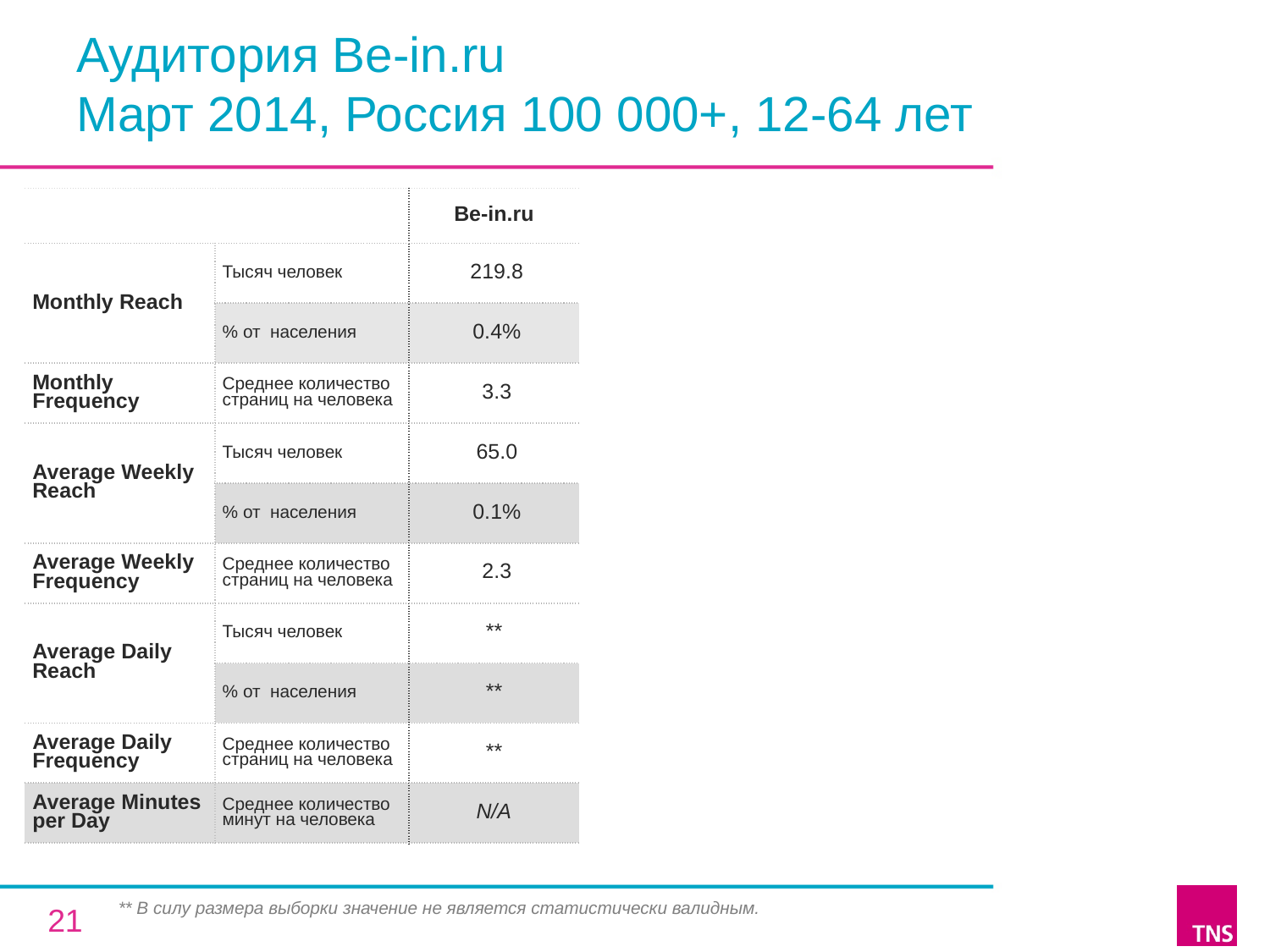

# Аудитория Be-in.ru Март 2014, Россия 100 000+, 12-64 лет
|  |  | Be-in.ru |
| --- | --- | --- |
| Monthly Reach | Тысяч человек | 219.8 |
|  | % от населения | 0.4% |
| Monthly Frequency | Среднее количество страниц на человека | 3.3 |
| Average Weekly Reach | Тысяч человек | 65.0 |
|  | % от населения | 0.1% |
| Average Weekly Frequency | Среднее количество страниц на человека | 2.3 |
| Average Daily Reach | Тысяч человек | \*\* |
|  | % от населения | \*\* |
| Average Daily Frequency | Среднее количество страниц на человека | \*\* |
| Average Minutes per Day | Среднее количество минут на человека | N/A |
** В силу размера выборки значение не является статистически валидным.
21